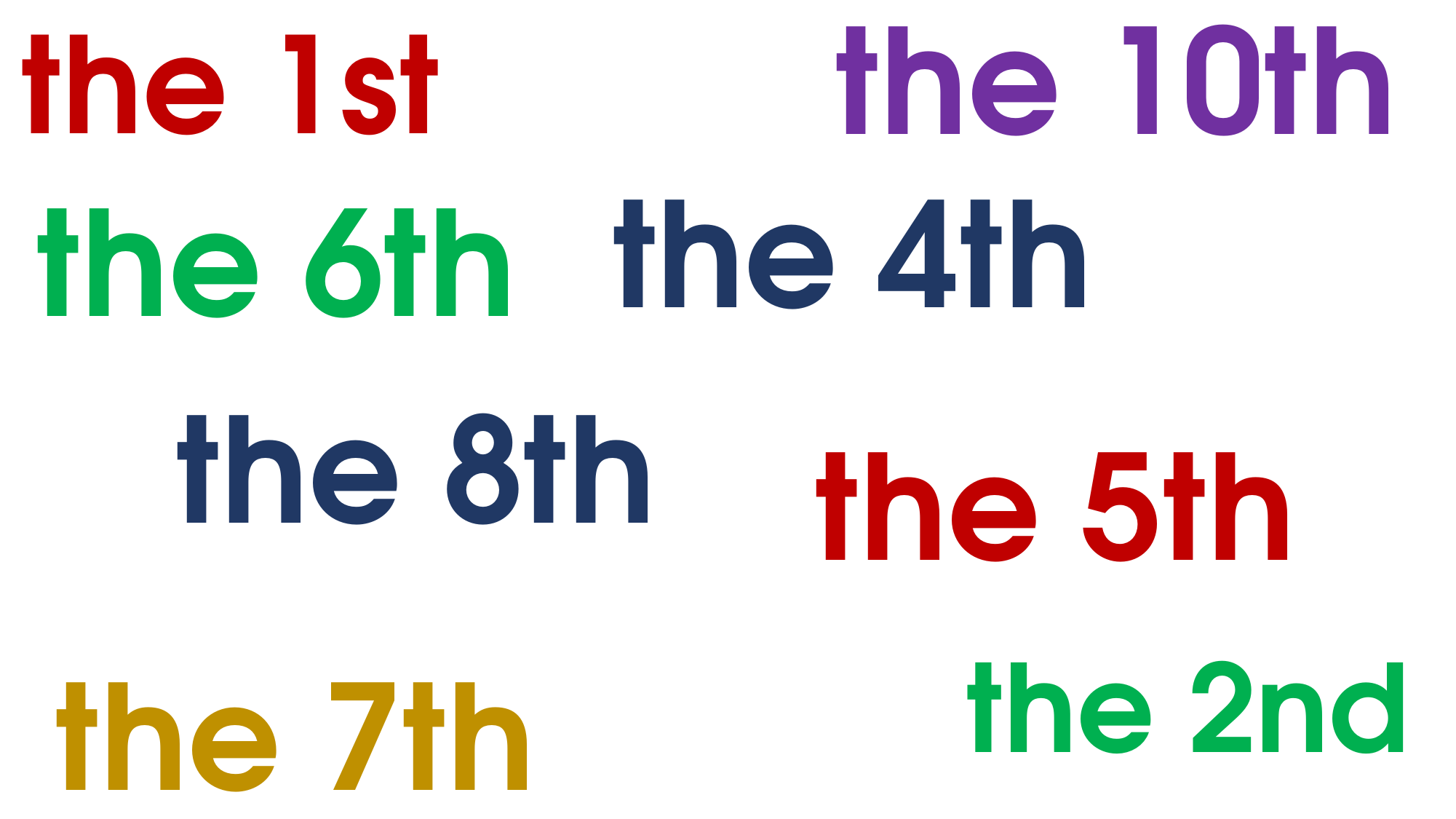

the 10th
the 1st
the 4th
the 6th
the 8th
the 5th
the 2nd
the 7th